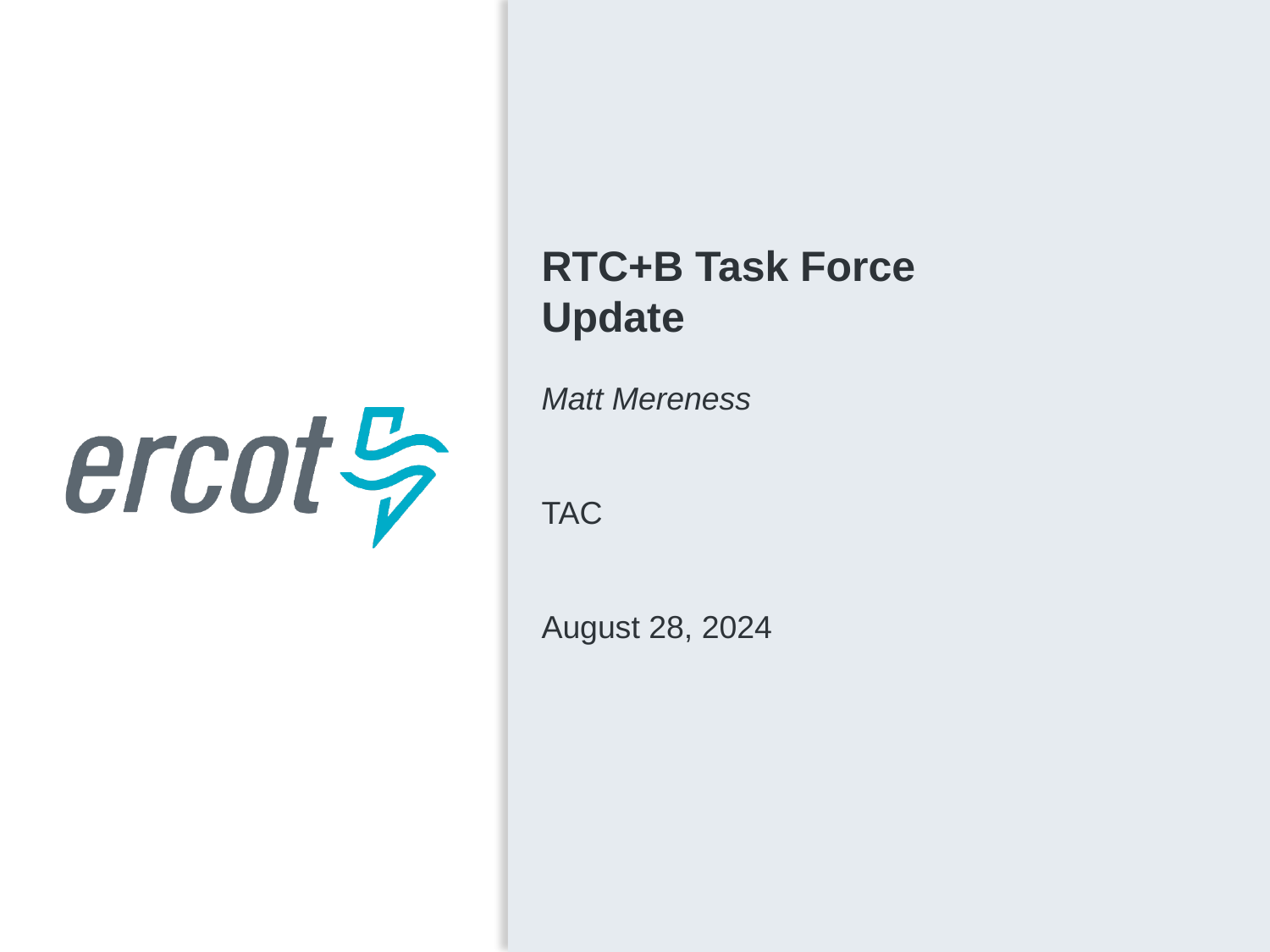

RTC+B Task Force
Update

Matt Mereness

TAC

August 28, 2024